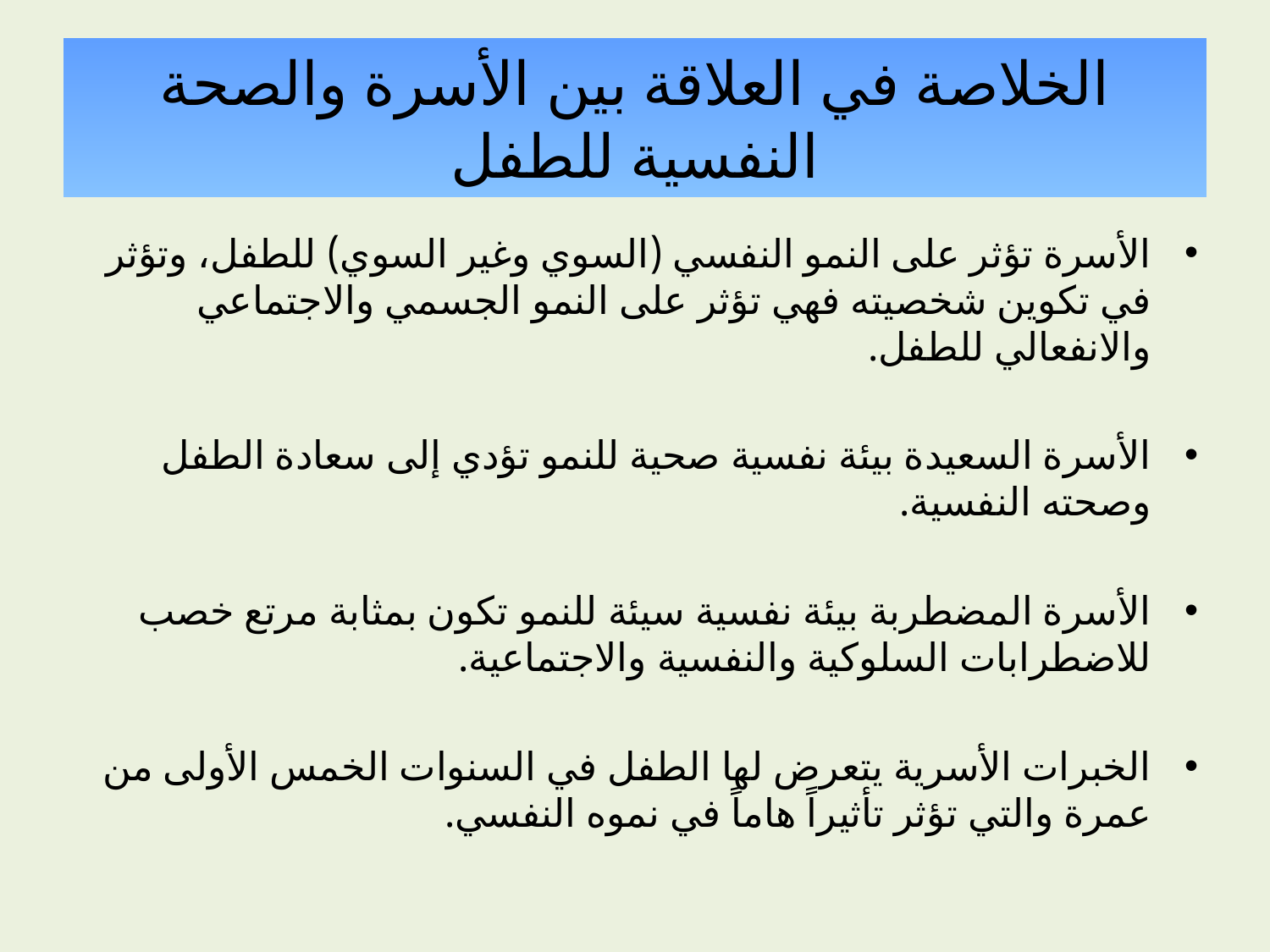

# الخلاصة في العلاقة بين الأسرة والصحة النفسية للطفل
الأسرة تؤثر على النمو النفسي (السوي وغير السوي) للطفل، وتؤثر في تكوين شخصيته فهي تؤثر على النمو الجسمي والاجتماعي والانفعالي للطفل.

الأسرة السعيدة بيئة نفسية صحية للنمو تؤدي إلى سعادة الطفل وصحته النفسية.

الأسرة المضطربة بيئة نفسية سيئة للنمو تكون بمثابة مرتع خصب للاضطرابات السلوكية والنفسية والاجتماعية.

الخبرات الأسرية يتعرض لها الطفل في السنوات الخمس الأولى من عمرة والتي تؤثر تأثيراً هاماً في نموه النفسي.